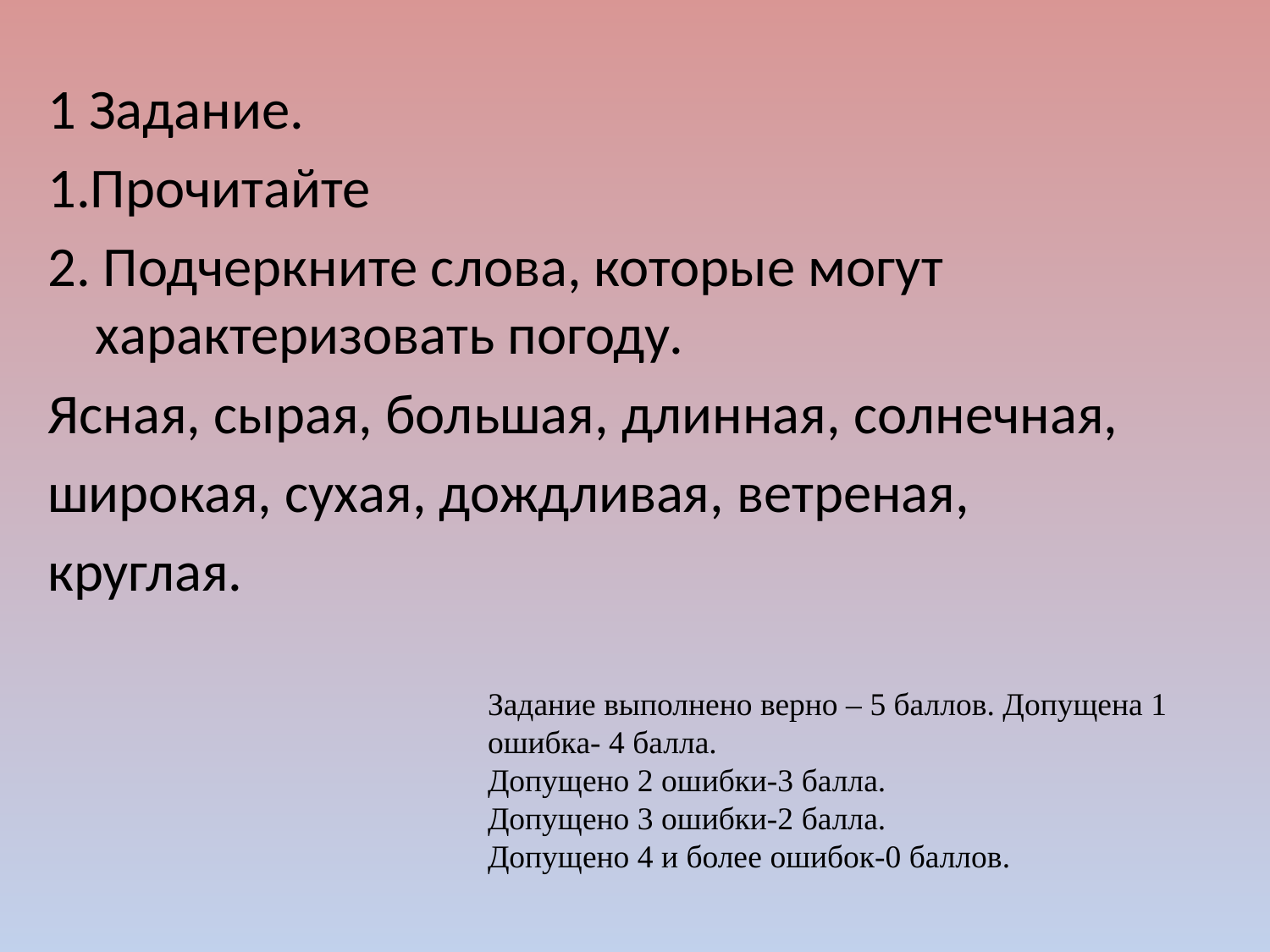

1 Задание.
1.Прочитайте
2. Подчеркните слова, которые могут характеризовать погоду.
Ясная, сырая, большая, длинная, солнечная,
широкая, сухая, дождливая, ветреная,
круглая.

Задание выполнено верно – 5 баллов. Допущена 1 ошибка- 4 балла.
Допущено 2 ошибки-3 балла.
Допущено 3 ошибки-2 балла.
Допущено 4 и более ошибок-0 баллов.